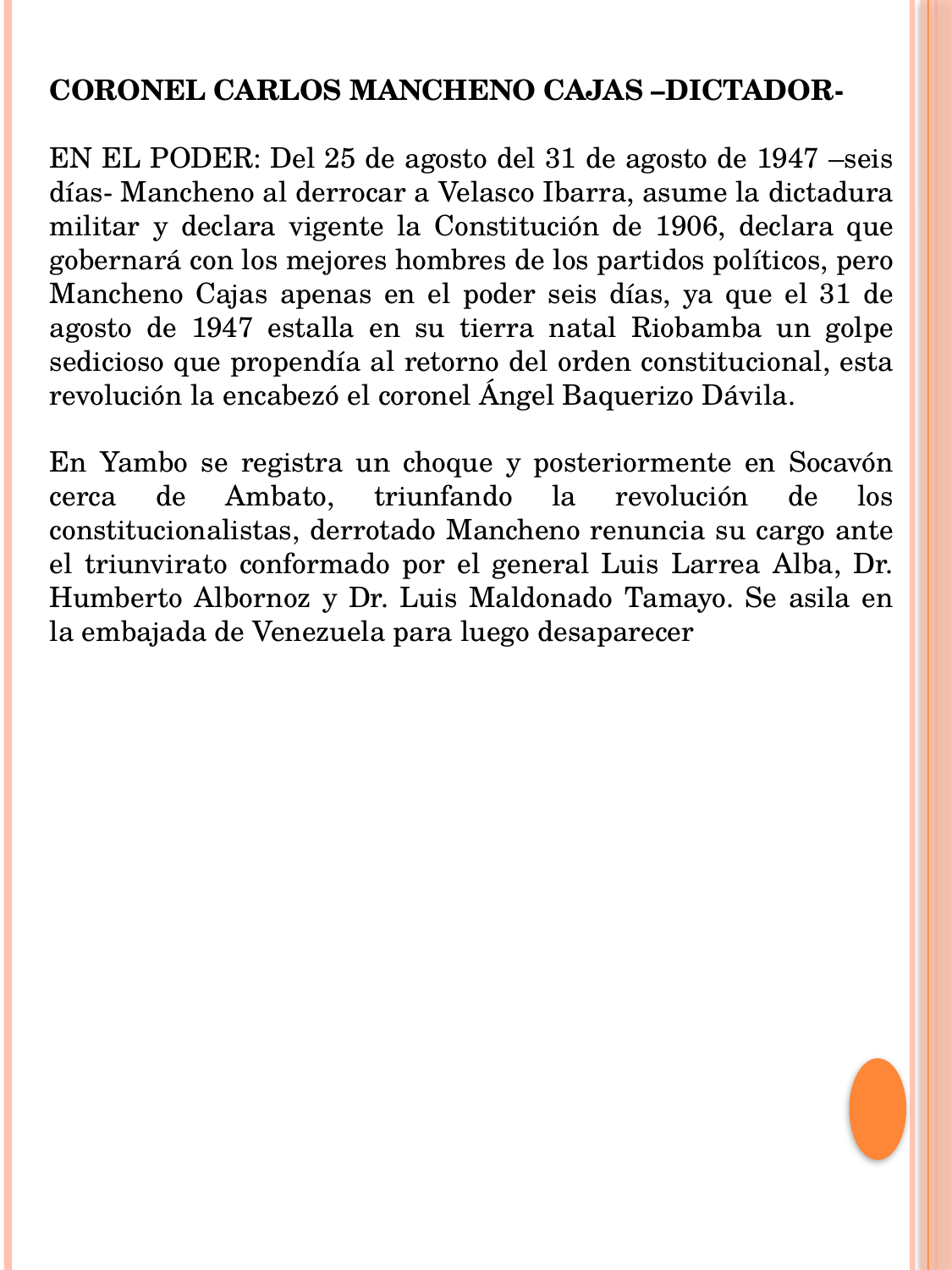

CORONEL CARLOS MANCHENO CAJAS –DICTADOR-

EN EL PODER: Del 25 de agosto del 31 de agosto de 1947 –seis días- Mancheno al derrocar a Velasco Ibarra, asume la dictadura militar y declara vigente la Constitución de 1906, declara que gobernará con los mejores hombres de los partidos políticos, pero Mancheno Cajas apenas en el poder seis días, ya que el 31 de agosto de 1947 estalla en su tierra natal Riobamba un golpe sedicioso que propendía al retorno del orden constitucional, esta revolución la encabezó el coronel Ángel Baquerizo Dávila.

En Yambo se registra un choque y posteriormente en Socavón cerca de Ambato, triunfando la revolución de los constitucionalistas, derrotado Mancheno renuncia su cargo ante el triunvirato conformado por el general Luis Larrea Alba, Dr. Humberto Albornoz y Dr. Luis Maldonado Tamayo. Se asila en la embajada de Venezuela para luego desaparecer